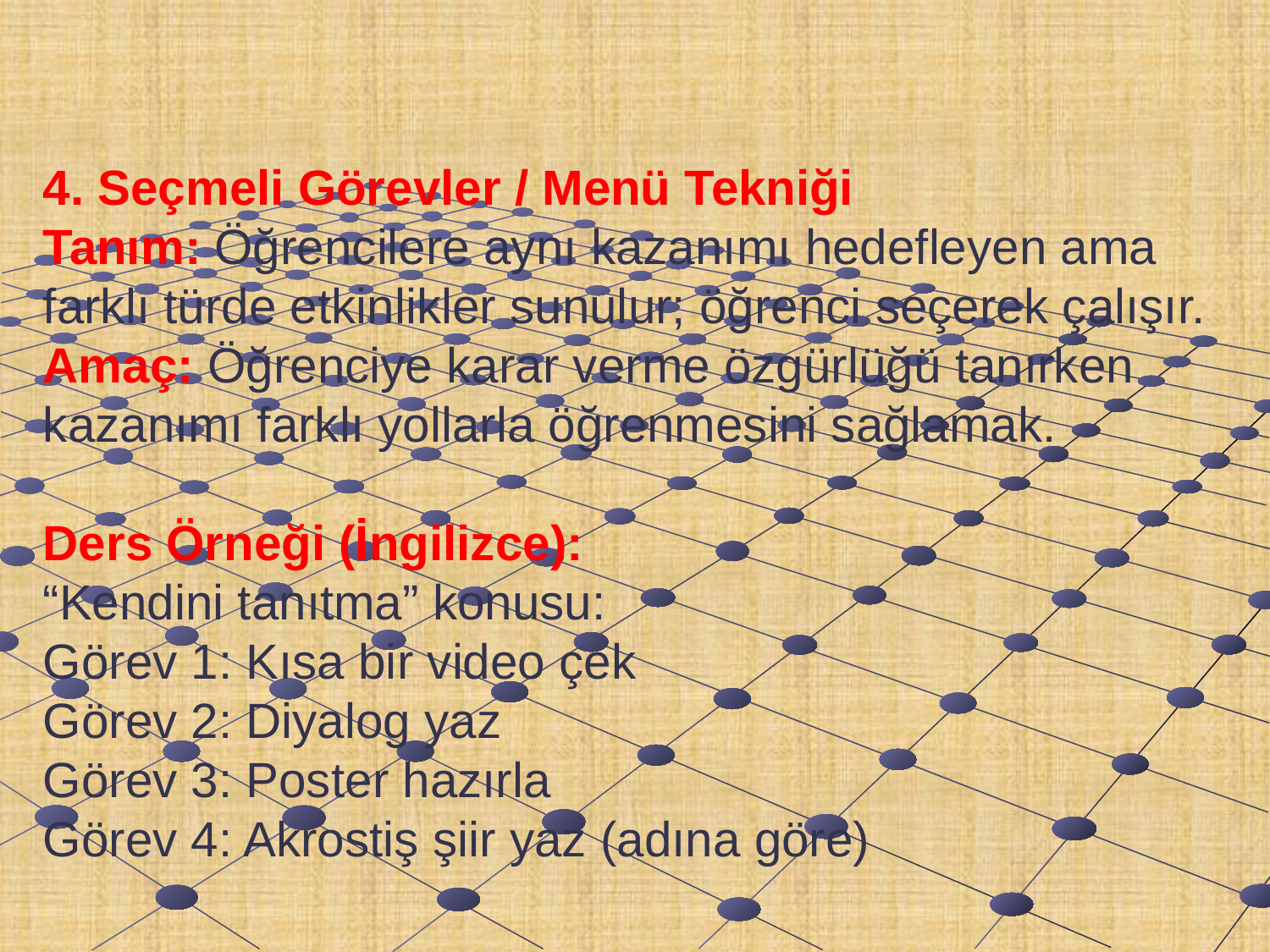

# 4. Seçmeli Görevler / Menü Tekniği Tanım: Öğrencilere aynı kazanımı hedefleyen ama farklı türde etkinlikler sunulur; öğrenci seçerek çalışır. Amaç: Öğrenciye karar verme özgürlüğü tanırken kazanımı farklı yollarla öğrenmesini sağlamak. Ders Örneği (İngilizce): “Kendini tanıtma” konusu: Görev 1: Kısa bir video çek Görev 2: Diyalog yaz Görev 3: Poster hazırla Görev 4: Akrostiş şiir yaz (adına göre)